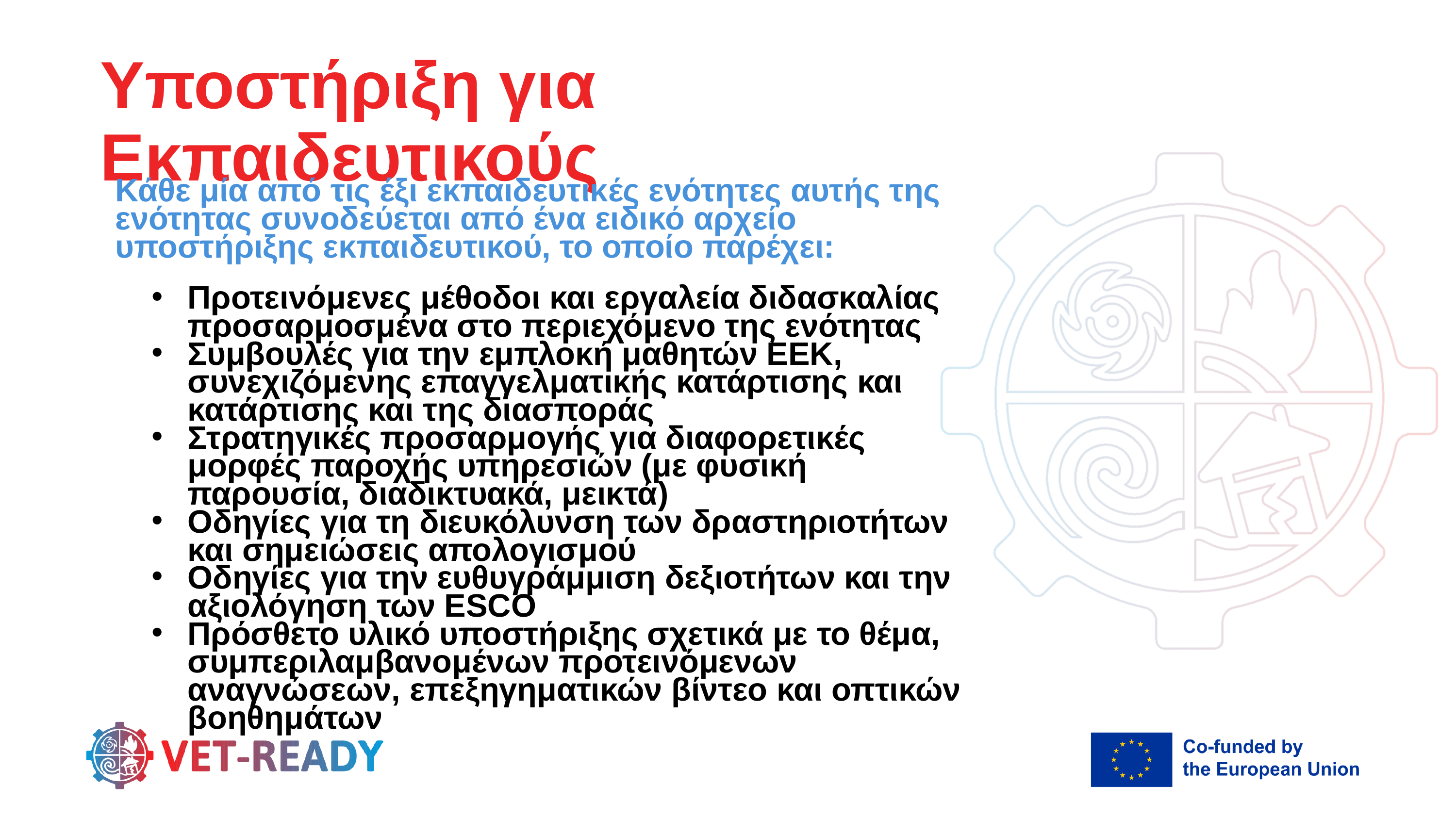

Υποστήριξη για Εκπαιδευτικούς

Κάθε μία από τις έξι εκπαιδευτικές ενότητες αυτής της ενότητας συνοδεύεται από ένα ειδικό αρχείο υποστήριξης εκπαιδευτικού, το οποίο παρέχει:

Προτεινόμενες μέθοδοι και εργαλεία διδασκαλίας προσαρμοσμένα στο περιεχόμενο της ενότητας
Συμβουλές για την εμπλοκή μαθητών ΕΕΚ, συνεχιζόμενης επαγγελματικής κατάρτισης και κατάρτισης και της διασποράς
Στρατηγικές προσαρμογής για διαφορετικές μορφές παροχής υπηρεσιών (με φυσική παρουσία, διαδικτυακά, μεικτά)
Οδηγίες για τη διευκόλυνση των δραστηριοτήτων και σημειώσεις απολογισμού
Οδηγίες για την ευθυγράμμιση δεξιοτήτων και την αξιολόγηση των ESCO
Πρόσθετο υλικό υποστήριξης σχετικά με το θέμα, συμπεριλαμβανομένων προτεινόμενων αναγνώσεων, επεξηγηματικών βίντεο και οπτικών βοηθημάτων